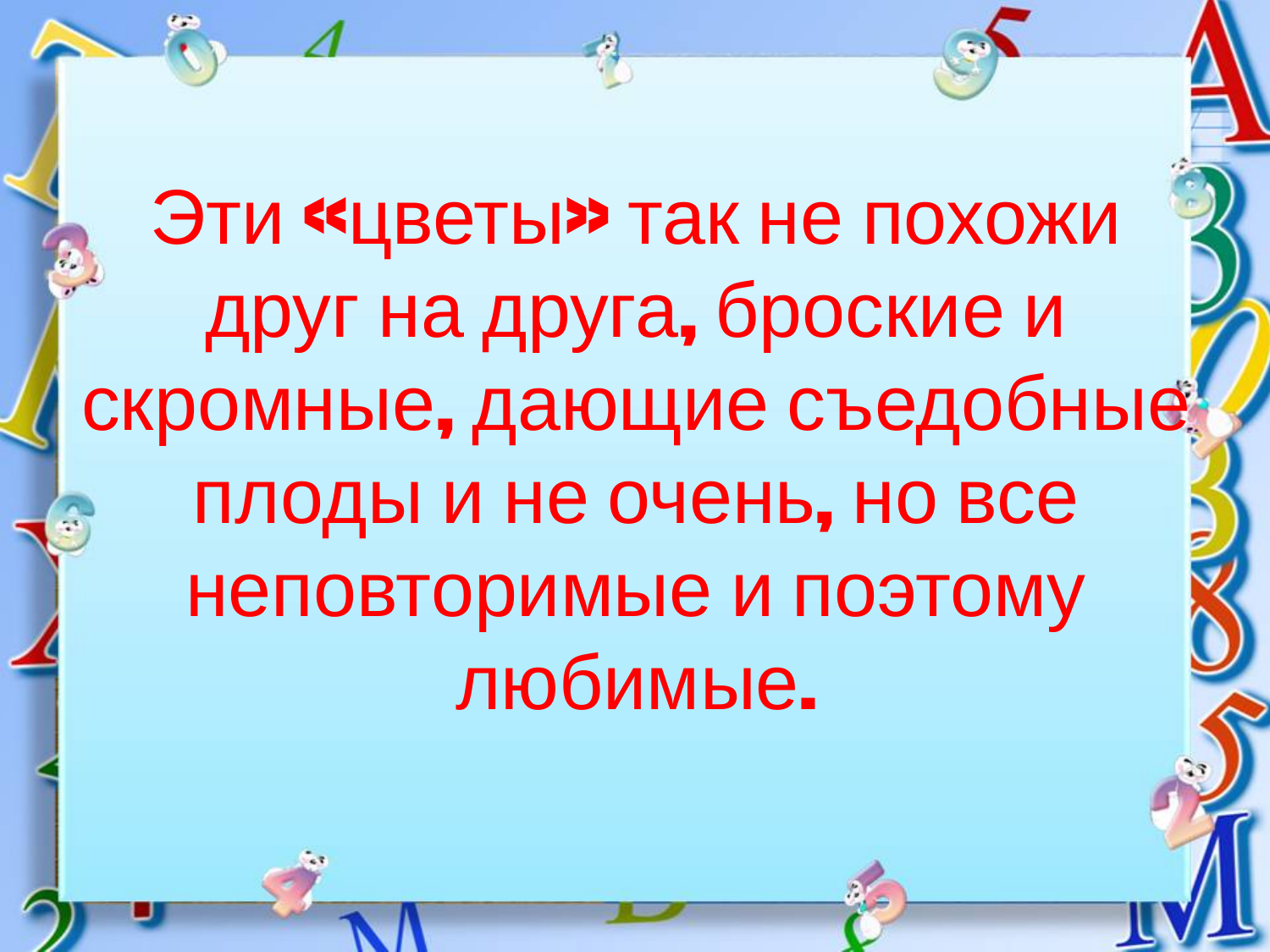

# Эти «цветы» так не похожи друг на друга, броские и скромные, дающие съедобные плоды и не очень, но все неповторимые и поэтому любимые.